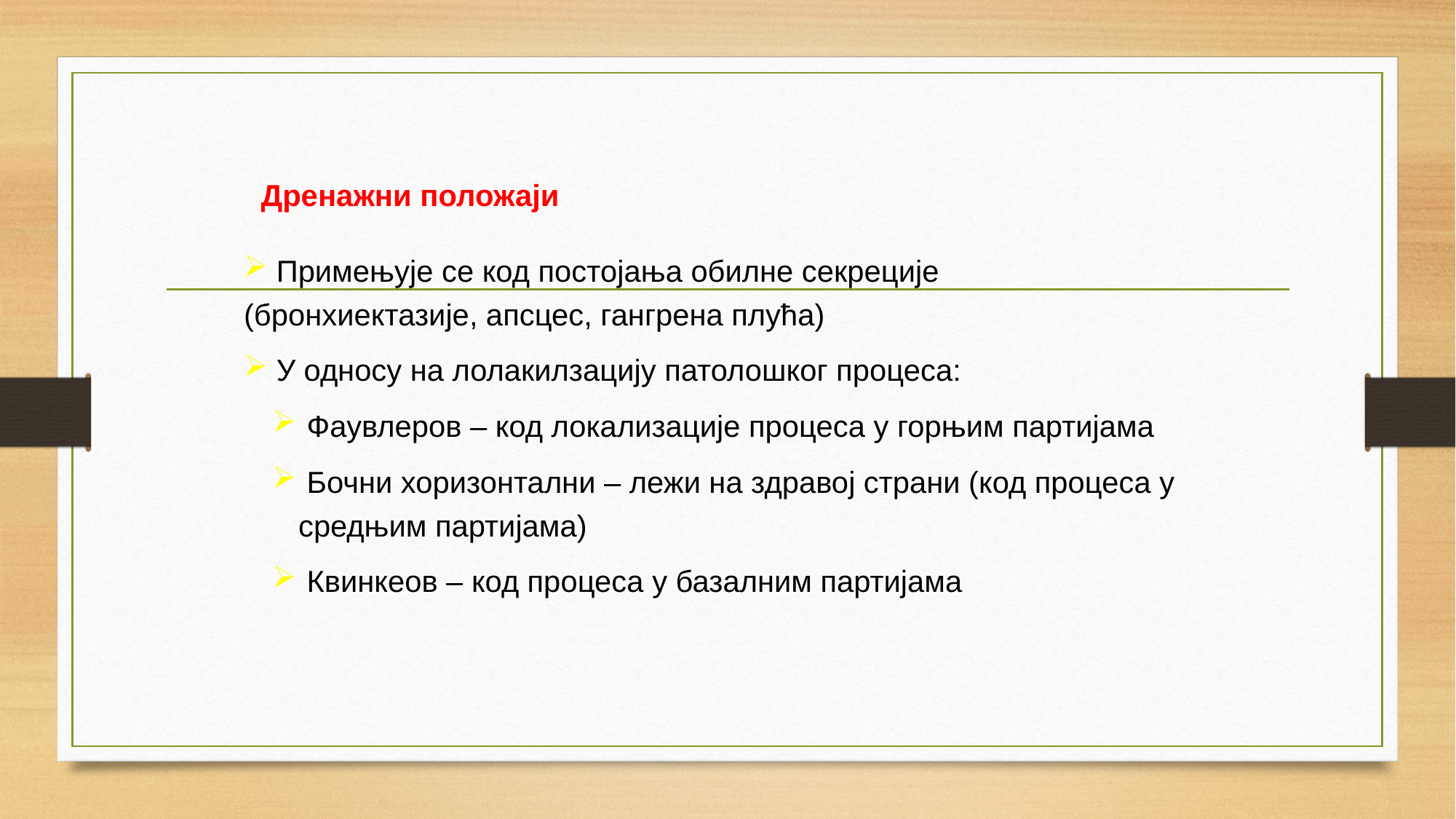

Дренажни положаји
 Примењује се код постојања обилне секреције (бронхиектазије, апсцес, гангрена плућа)
 У односу на лолакилзацију патолошког процеса:
 Фаувлеров – код локализације процеса у горњим партијама
 Бочни хоризонтални – лежи на здравој страни (код процеса у средњим партијама)
 Квинкеов – код процеса у базалним партијама